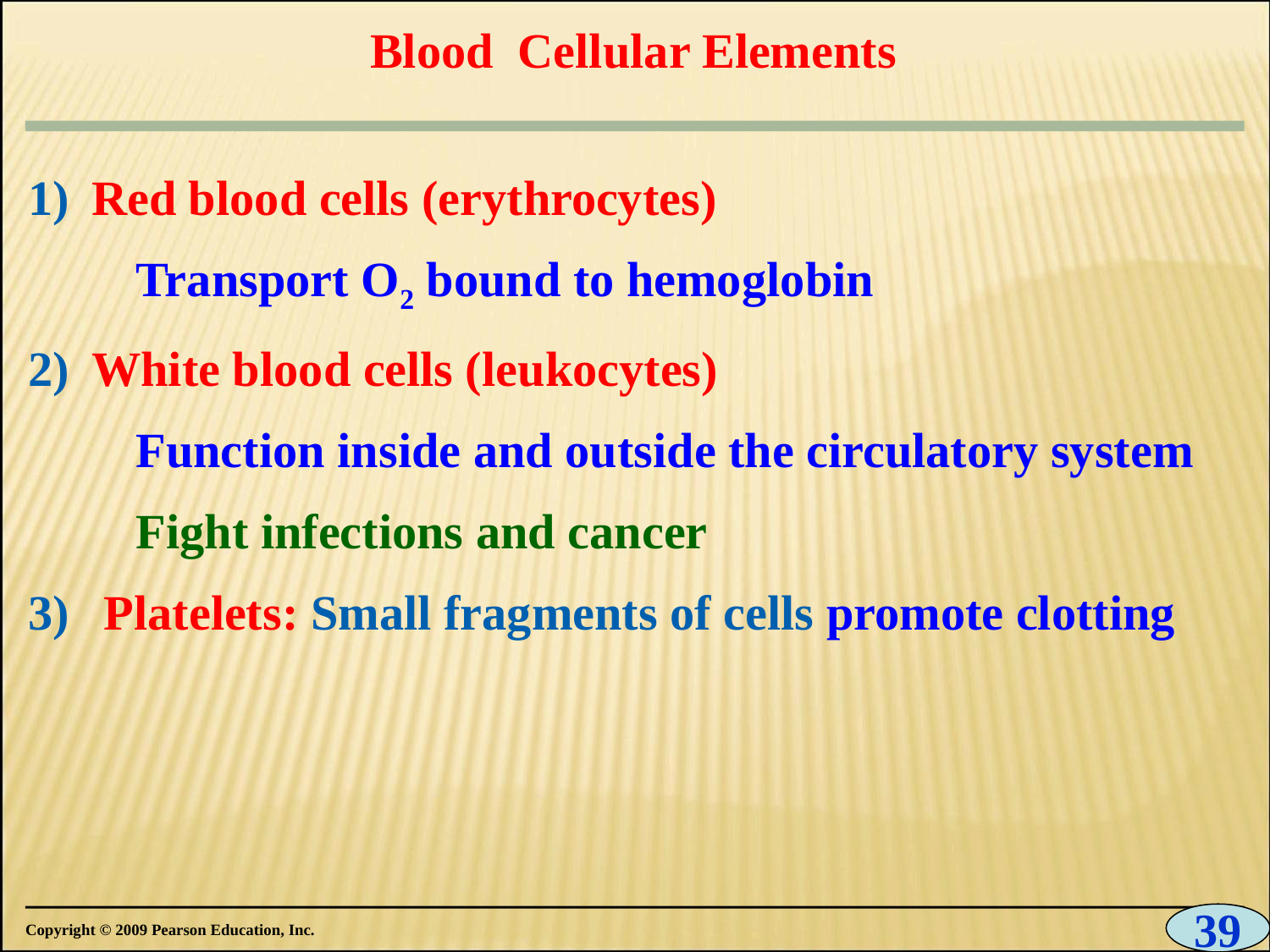

# Blood  Cellular Elements
0

Red blood cells (erythrocytes)
Transport O2 bound to hemoglobin
White blood cells (leukocytes)
Function inside and outside the circulatory system
Fight infections and cancer
 Platelets: Small fragments of cells promote clotting

39

Copyright © 2009 Pearson Education, Inc.